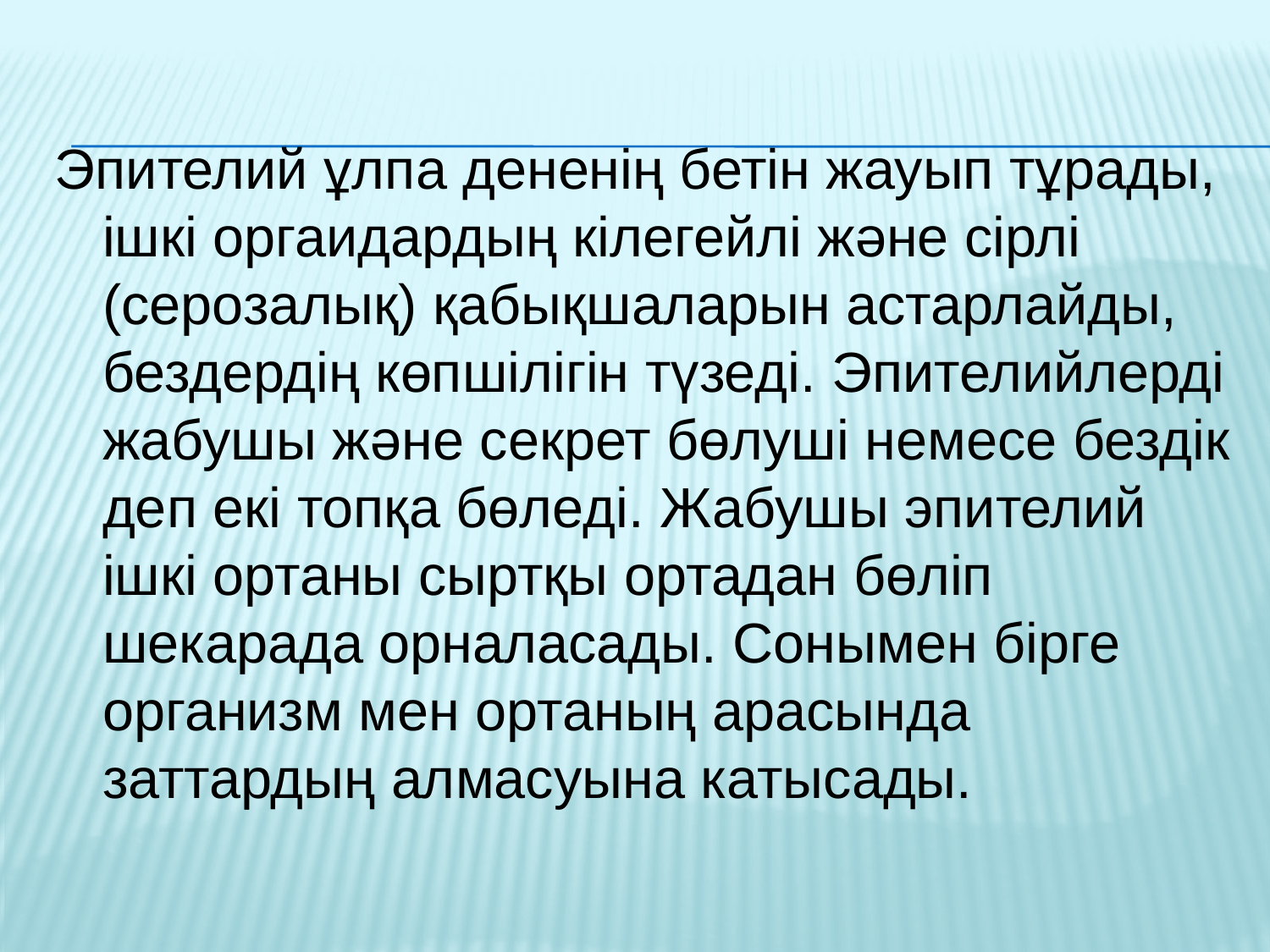

Эпителий ұлпа дененің бетін жауып тұрады, ішкі оргаидардың кілегейлі және сірлі (серозалық) қабықшаларын астарлайды, бездердің көпшілігін түзеді. Эпителийлерді жабушы және секрет бөлуші немесе бездік деп екі топқа бөледі. Жабушы эпителий ішкі ортаны сыртқы ортадан бөліп шекарада орналасады. Сонымен бірге организм мен ортаның арасында заттардың алмасуына катысады.